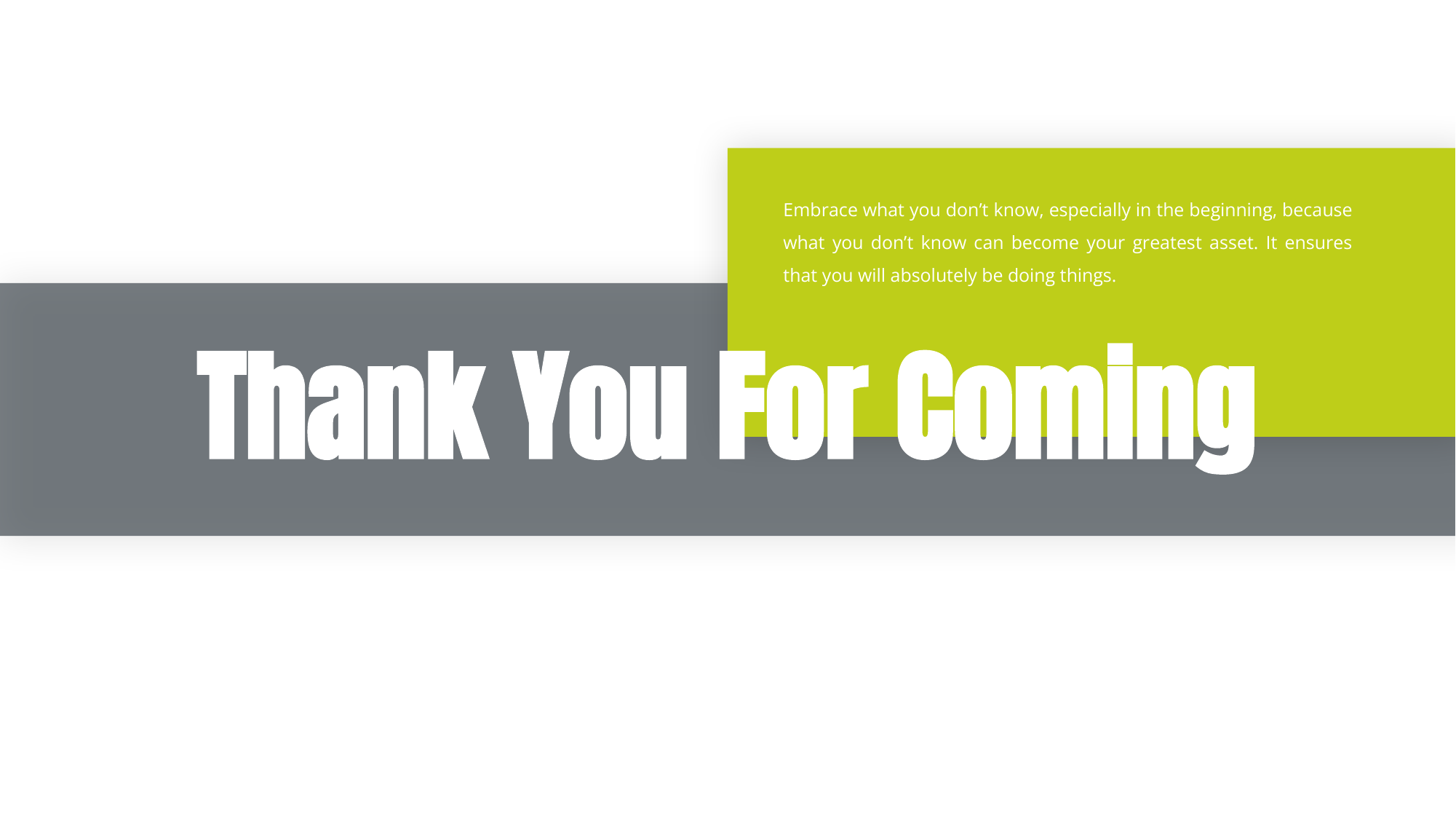

Embrace what you don’t know, especially in the beginning, because what you don’t know can become your greatest asset. It ensures that you will absolutely be doing things.

Thank You For Coming